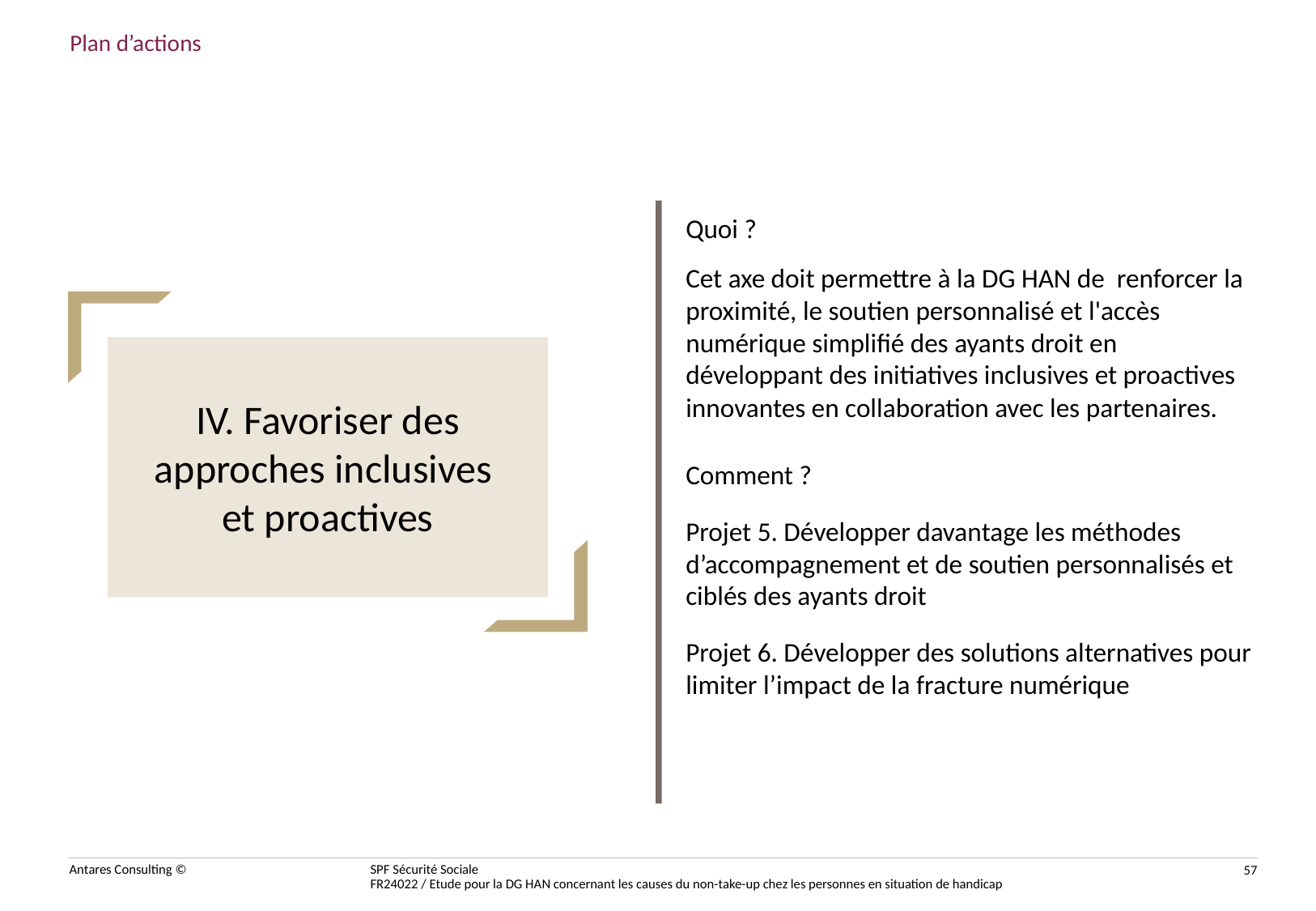

Plan d’actions

Quoi ?
Cet axe doit permettre à la DG HAN de  renforcer la proximité, le soutien personnalisé et l'accès numérique simplifié des ayants droit en développant des initiatives inclusives et proactives innovantes en collaboration avec les partenaires.

Comment ?
Projet 5. Développer davantage les méthodes d’accompagnement et de soutien personnalisés et ciblés des ayants droit
Projet 6. Développer des solutions alternatives pour limiter l’impact de la fracture numérique

IV. Favoriser des approches inclusives
et proactives